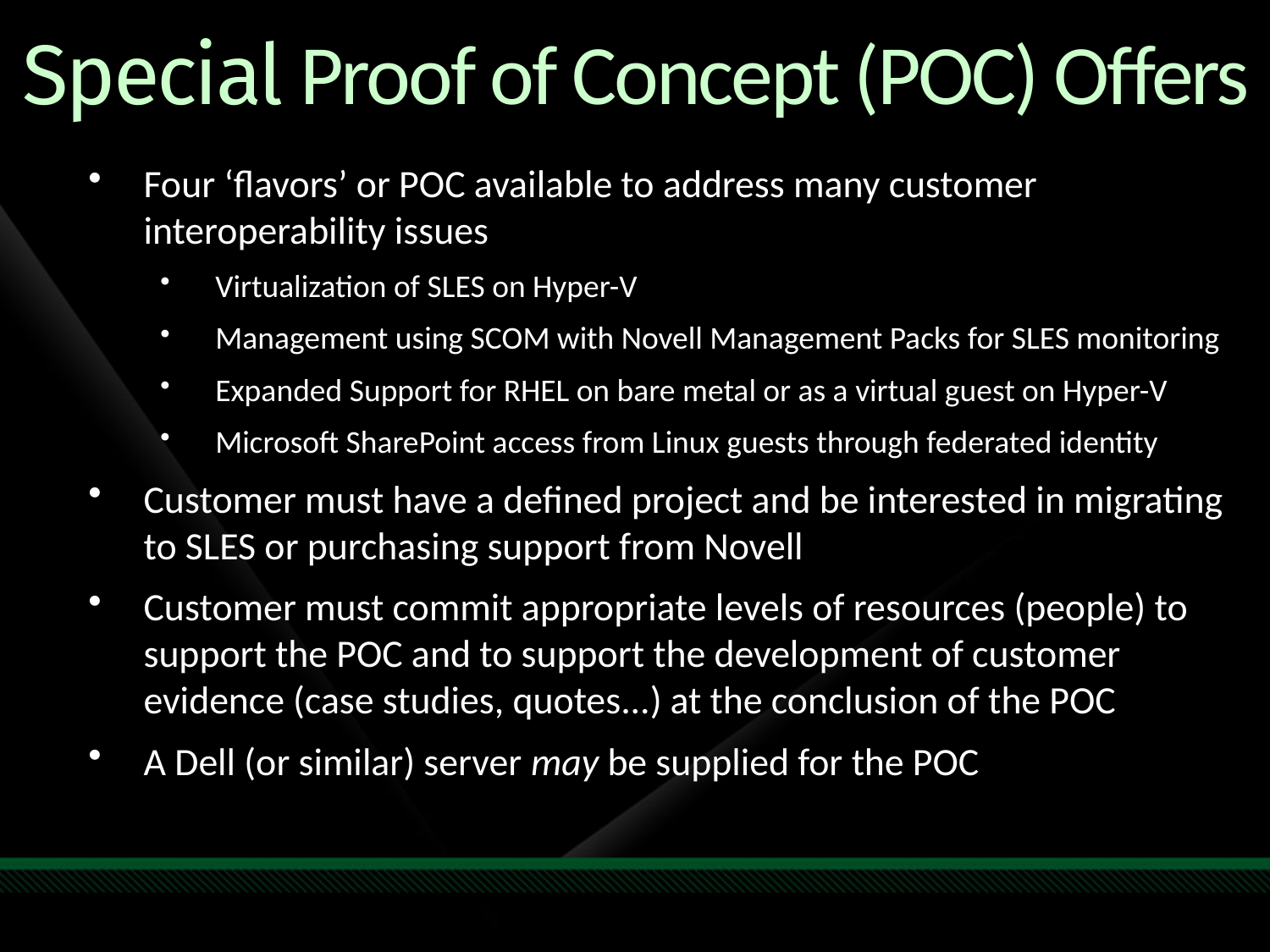

# Special Proof of Concept (POC) Offers
Four ‘flavors’ or POC available to address many customer interoperability issues
Virtualization of SLES on Hyper-V
Management using SCOM with Novell Management Packs for SLES monitoring
Expanded Support for RHEL on bare metal or as a virtual guest on Hyper-V
Microsoft SharePoint access from Linux guests through federated identity
Customer must have a defined project and be interested in migrating to SLES or purchasing support from Novell
Customer must commit appropriate levels of resources (people) to support the POC and to support the development of customer evidence (case studies, quotes...) at the conclusion of the POC
A Dell (or similar) server may be supplied for the POC